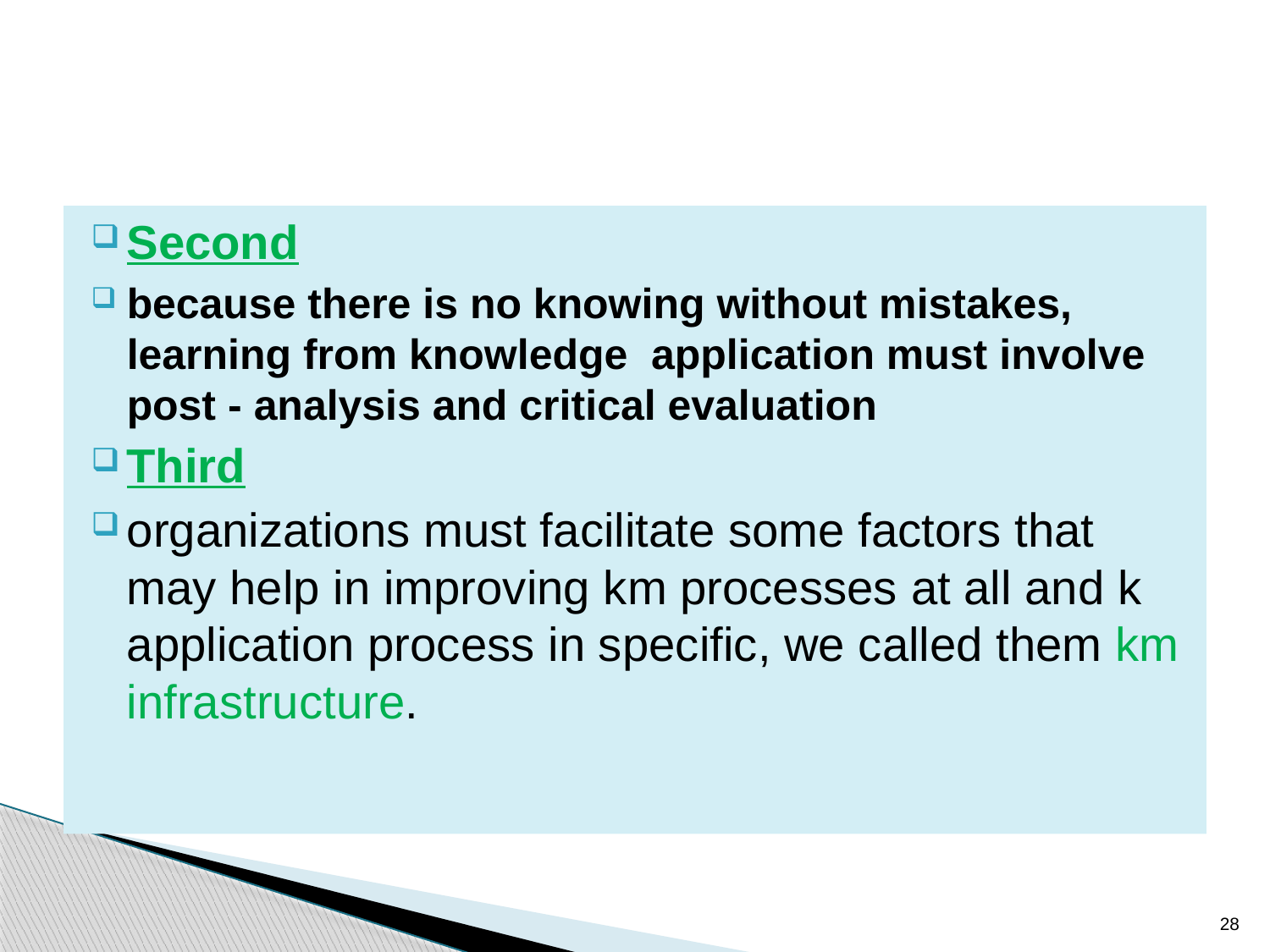

#
Second
because there is no knowing without mistakes, learning from knowledge  application must involve post - analysis and critical evaluation
Third
organizations must facilitate some factors that may help in improving km processes at all and k application process in specific, we called them km infrastructure.

28